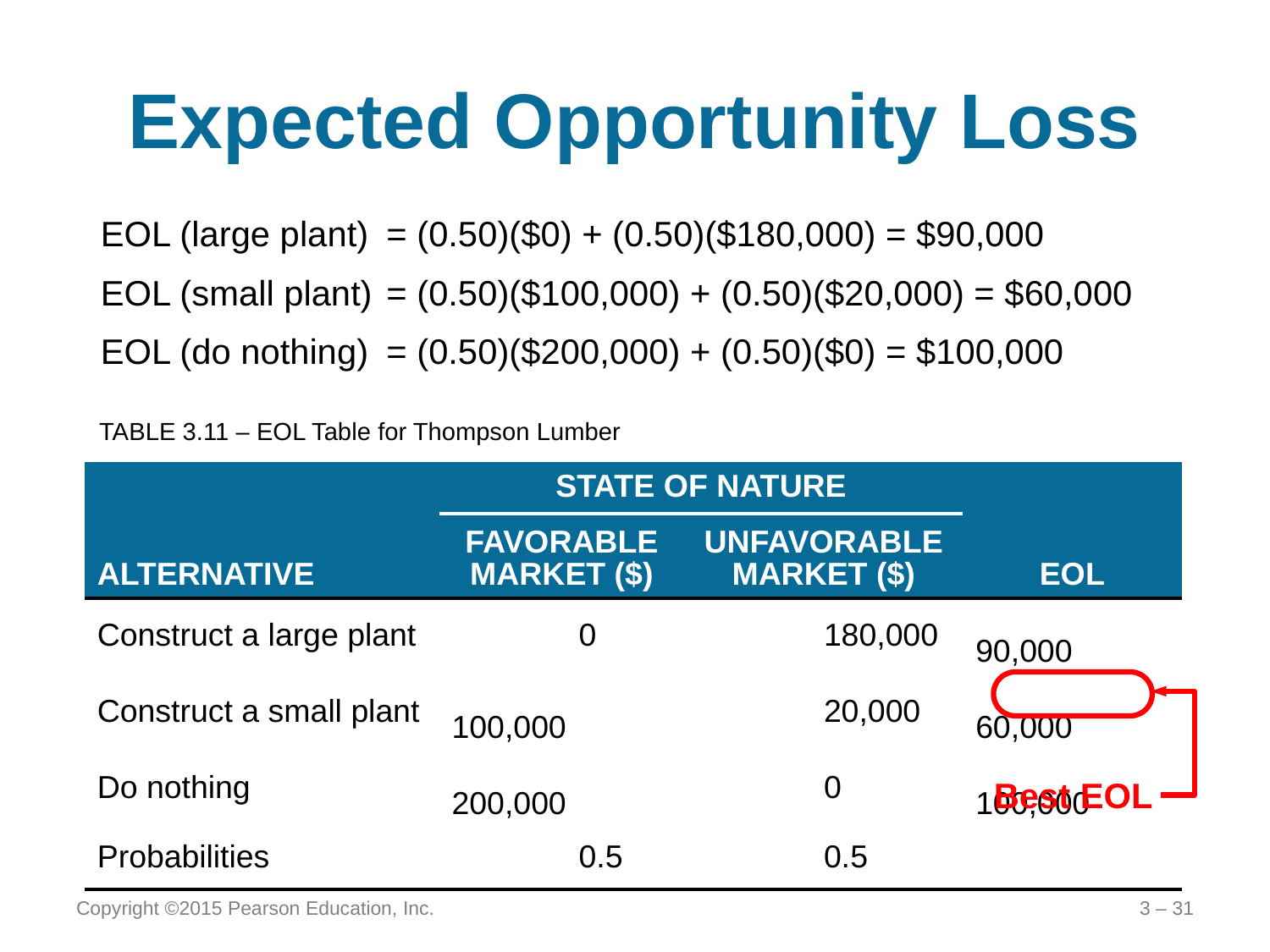

# Expected Opportunity Loss
EOL (large plant)	= (0.50)($0) + (0.50)($180,000) = $90,000
EOL (small plant)	= (0.50)($100,000) + (0.50)($20,000) = $60,000
EOL (do nothing)	= (0.50)($200,000) + (0.50)($0) = $100,000
TABLE 3.11 – EOL Table for Thompson Lumber
|  | STATE OF NATURE |  |  |
| --- | --- | --- | --- |
| ALTERNATIVE | FAVORABLE MARKET ($) | UNFAVORABLE MARKET ($) | EOL |
| Construct a large plant | 0 | 180,000 | 90,000 |
| Construct a small plant | 100,000 | 20,000 | 60,000 |
| Do nothing | 200,000 | 0 | 100,000 |
| Probabilities | 0.5 | 0.5 |  |

Best EOL
Copyright ©2015 Pearson Education, Inc.
3 – 31